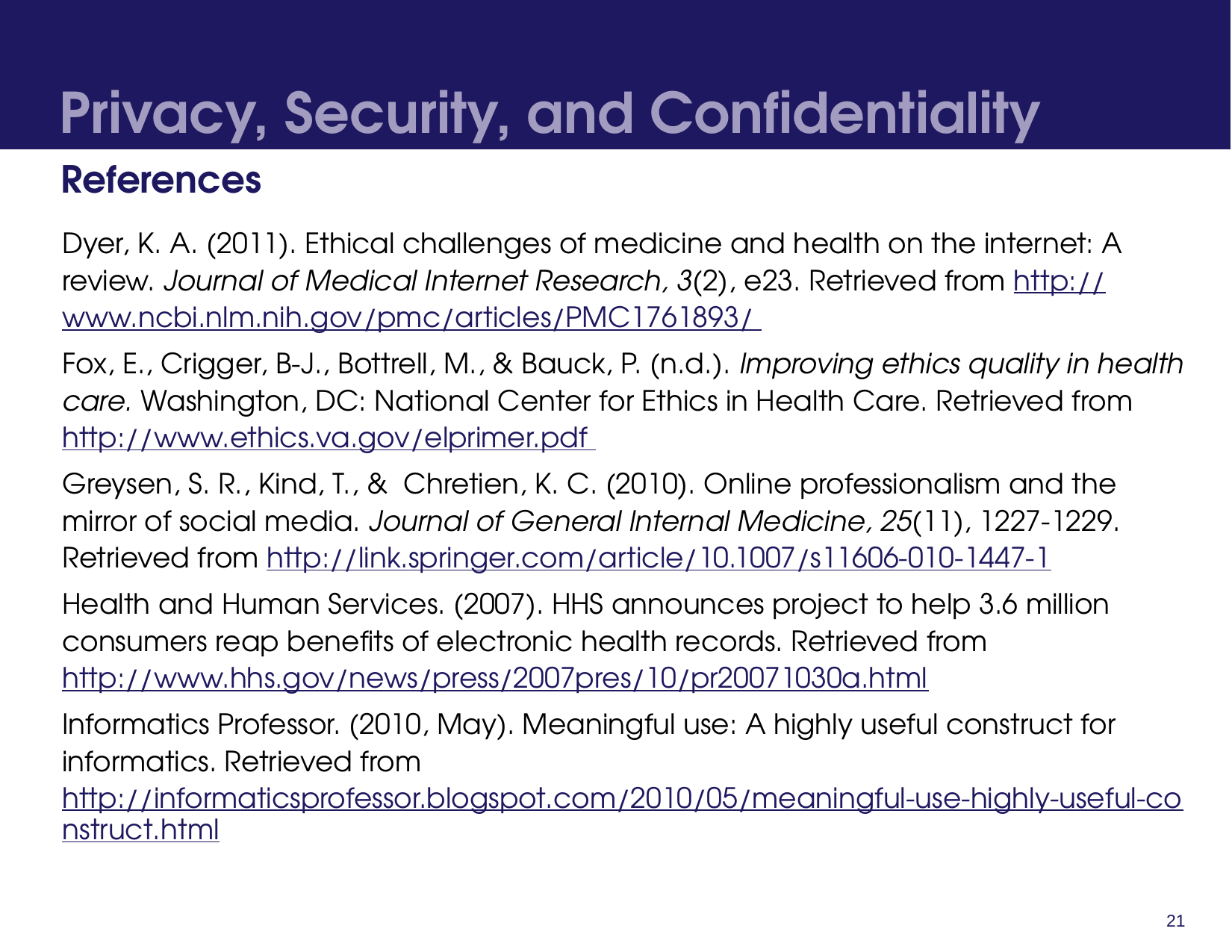

# Privacy, Security, and Confidentiality
References
Dyer, K. A. (2011). Ethical challenges of medicine and health on the internet: A review. Journal of Medical Internet Research, 3(2), e23. Retrieved from http://www.ncbi.nlm.nih.gov/pmc/articles/PMC1761893/
Fox, E., Crigger, B-J., Bottrell, M., & Bauck, P. (n.d.). Improving ethics quality in health care. Washington, DC: National Center for Ethics in Health Care. Retrieved from http://www.ethics.va.gov/elprimer.pdf
Greysen, S. R., Kind, T., &  Chretien, K. C. (2010). Online professionalism and the mirror of social media. Journal of General Internal Medicine, 25(11), 1227-1229. Retrieved from http://link.springer.com/article/10.1007/s11606-010-1447-1
Health and Human Services. (2007). HHS announces project to help 3.6 million consumers reap benefits of electronic health records. Retrieved from http://www.hhs.gov/news/press/2007pres/10/pr20071030a.html
Informatics Professor. (2010, May). Meaningful use: A highly useful construct for informatics. Retrieved from http://informaticsprofessor.blogspot.com/2010/05/meaningful-use-highly-useful-construct.html

21